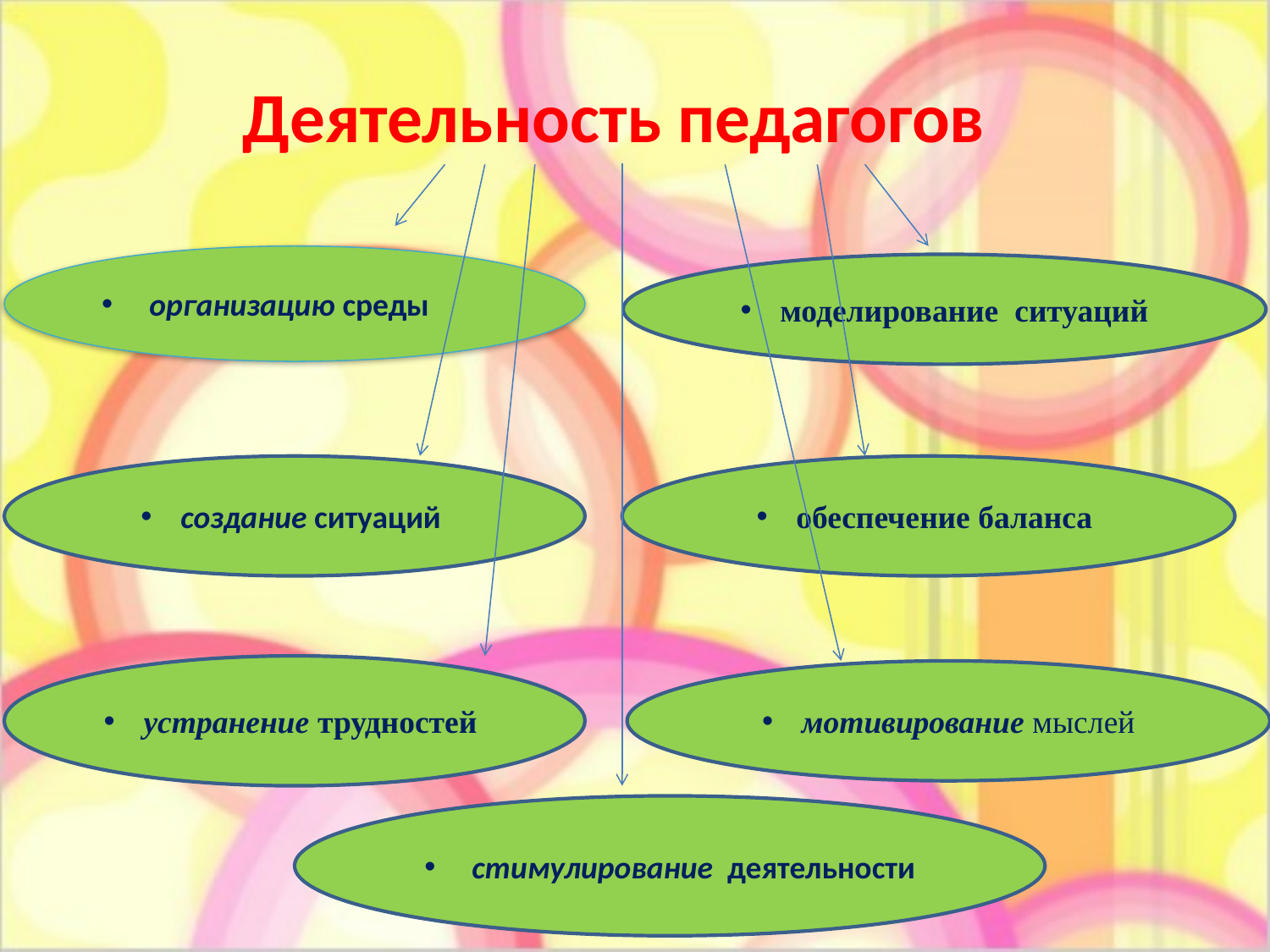

Деятельность педагогов
организацию среды
моделирование  ситуаций
создание ситуаций
обеспечение баланса
устранение трудностей
мотивирование мыслей
стимулирование  деятельности